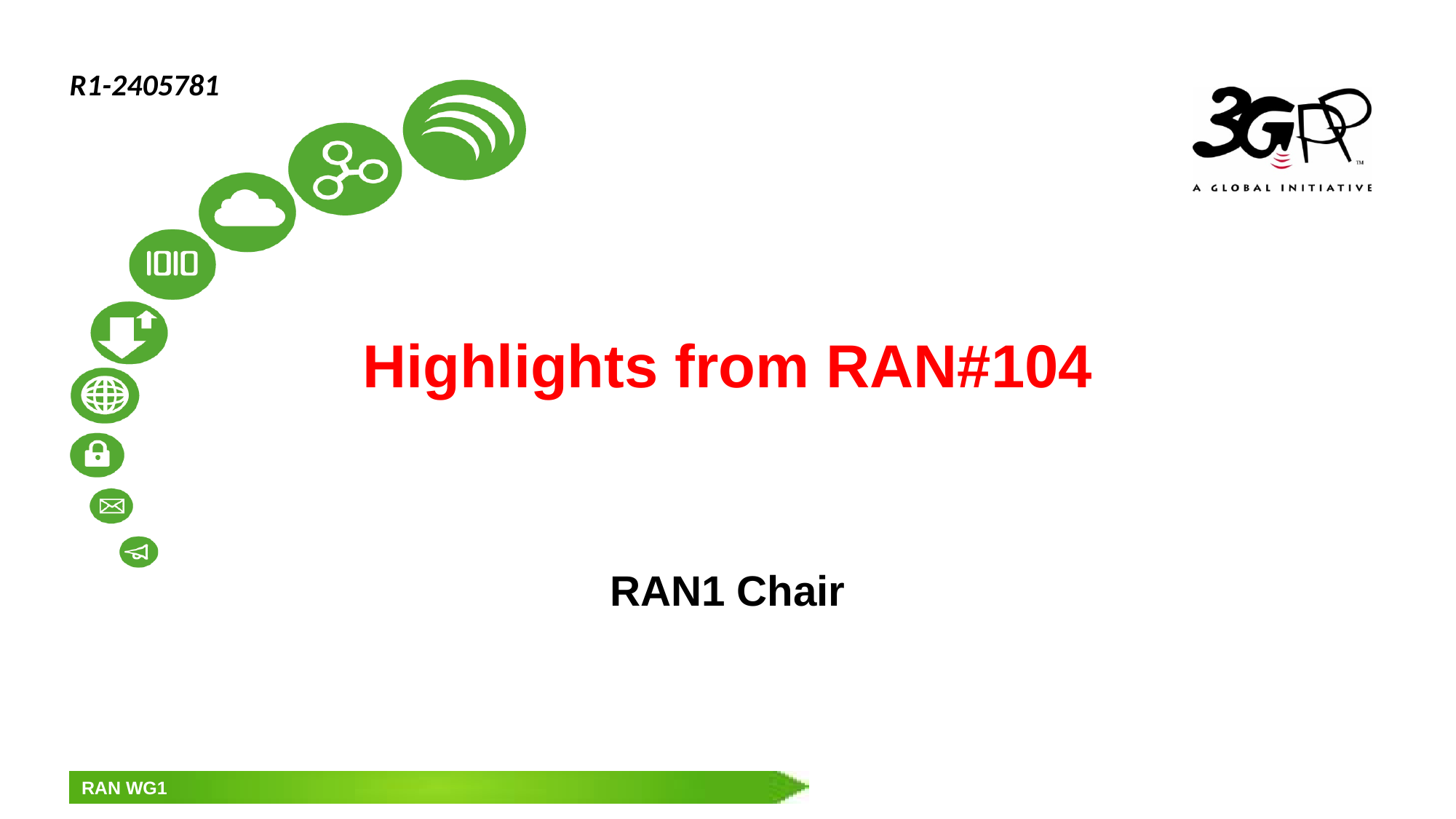

R1-2405781
# Highlights from RAN#104
RAN1 Chair